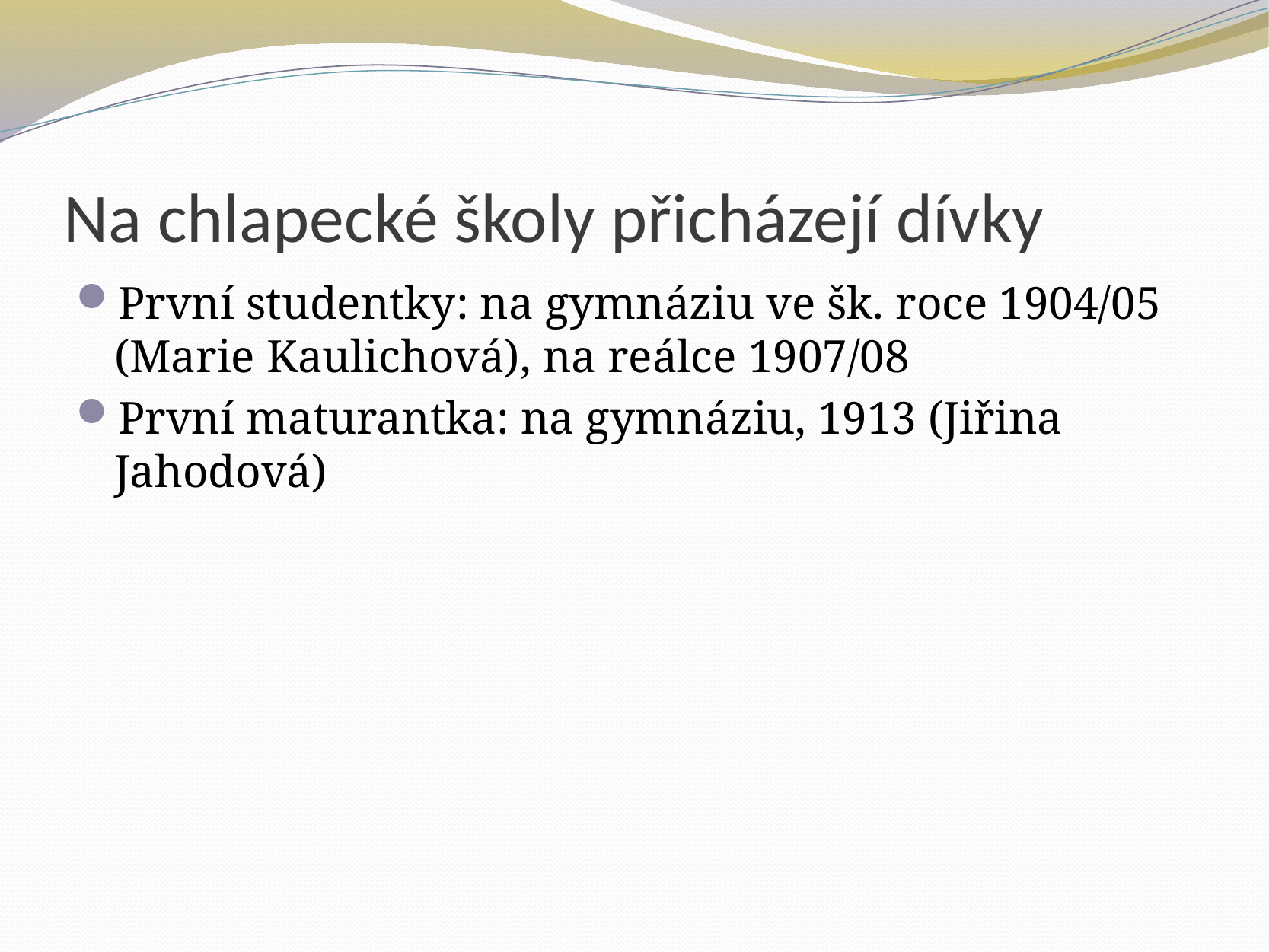

# Na chlapecké školy přicházejí dívky
První studentky: na gymnáziu ve šk. roce 1904/05 (Marie Kaulichová), na reálce 1907/08
První maturantka: na gymnáziu, 1913 (Jiřina Jahodová)